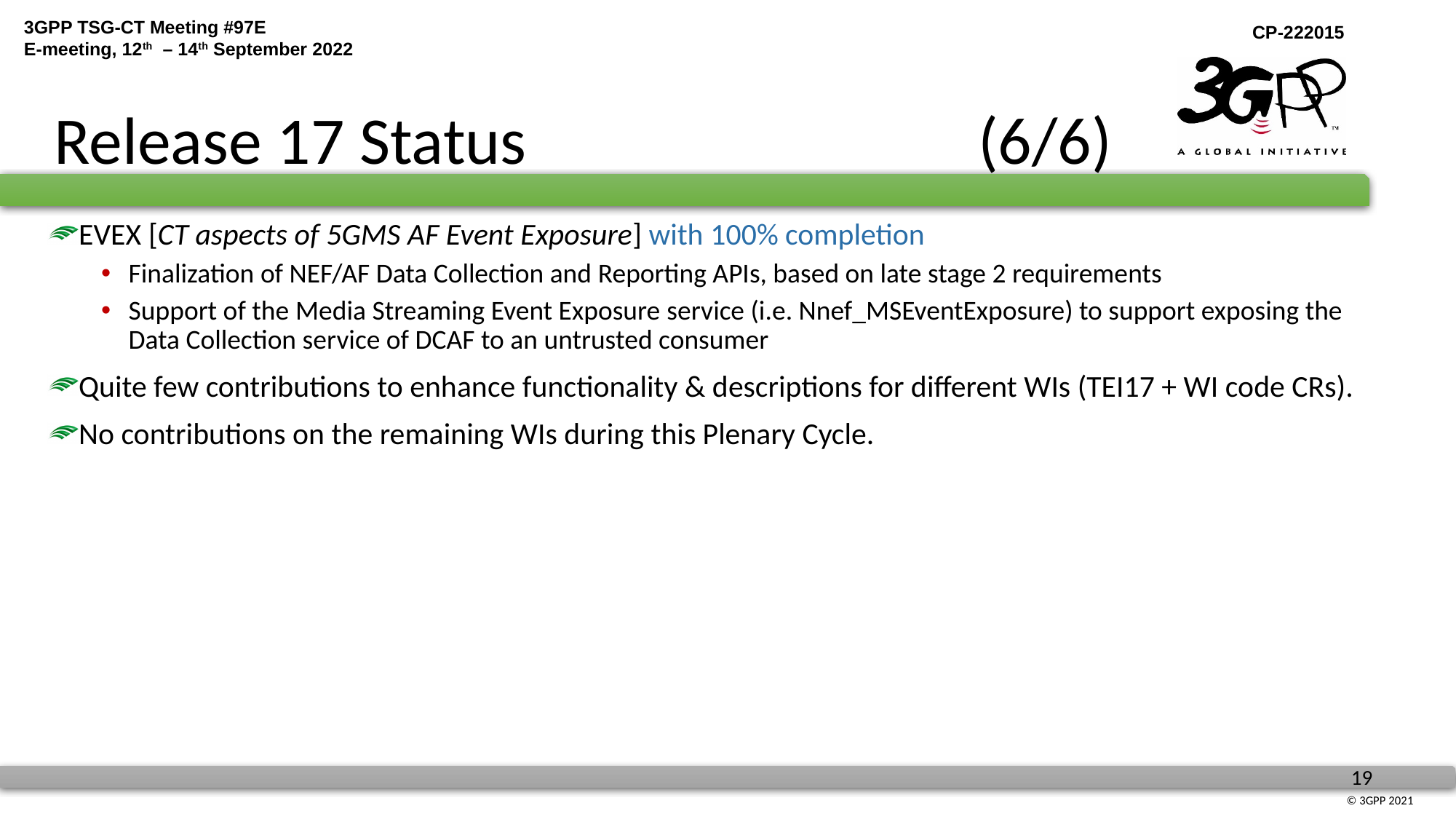

# Release 17 Status                              (6/6)
EVEX [CT aspects of 5GMS AF Event Exposure] with 100% completion
Finalization of NEF/AF Data Collection and Reporting APIs, based on late stage 2 requirements
Support of the Media Streaming Event Exposure service (i.e. Nnef_MSEventExposure) to support exposing the Data Collection service of DCAF to an untrusted consumer
Quite few contributions to enhance functionality & descriptions for different WIs (TEI17 + WI code CRs).
No contributions on the remaining WIs during this Plenary Cycle.